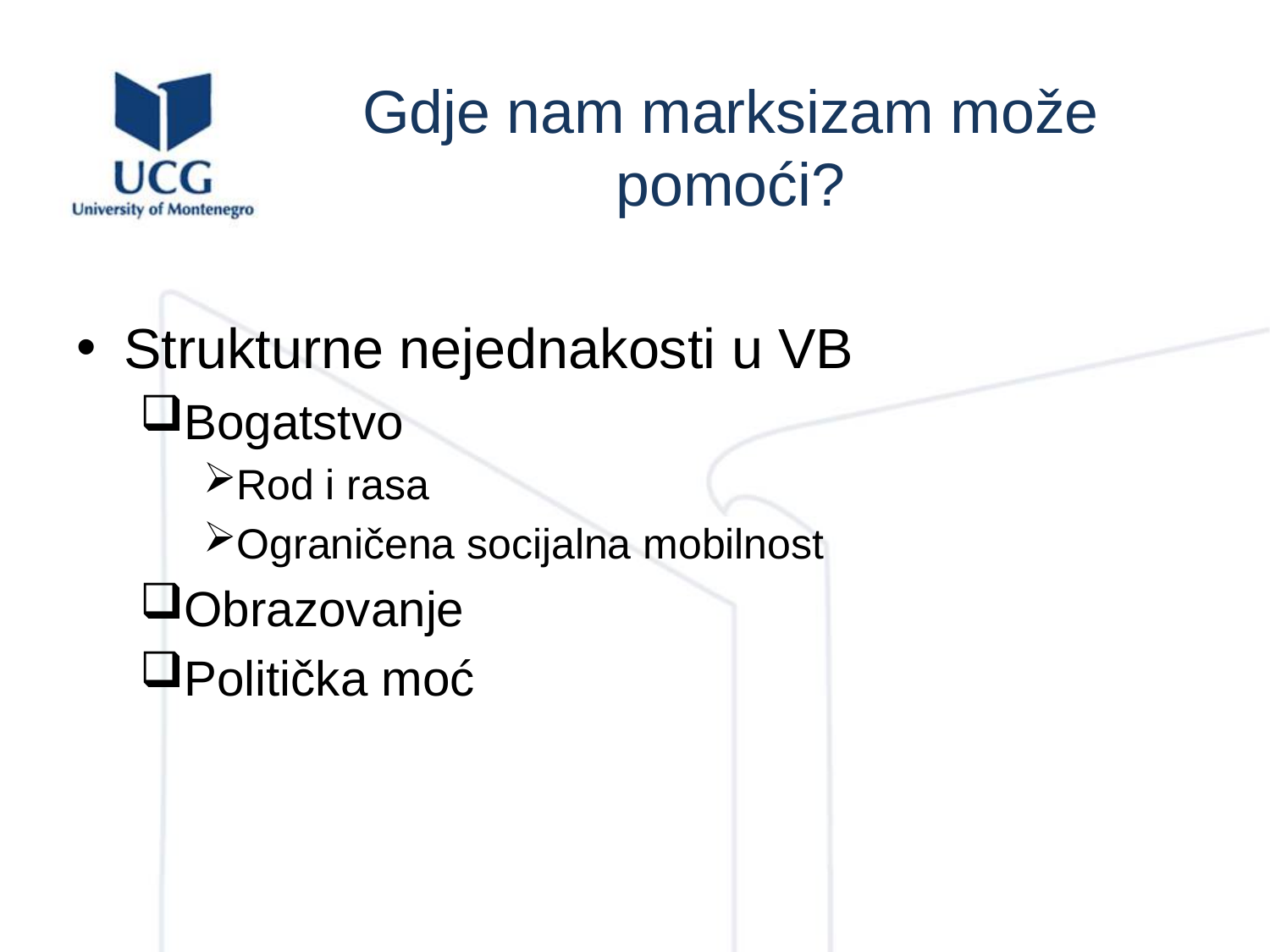

# Gdje nam marksizam može pomoći?
Strukturne nejednakosti u VB
Bogatstvo
Rod i rasa
Ograničena socijalna mobilnost
Obrazovanje
Politička moć